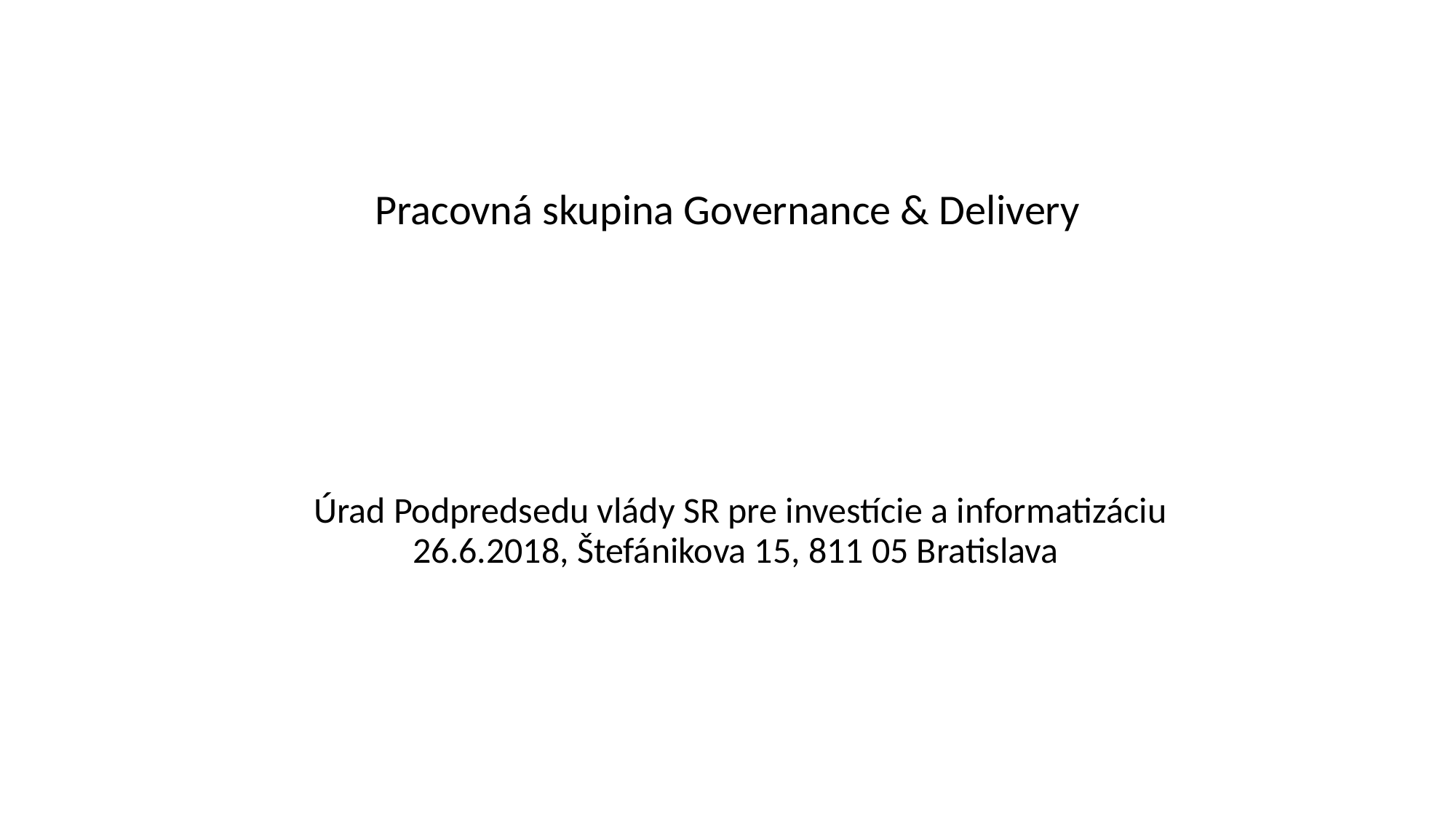

Pracovná skupina Governance & Delivery

# Úrad Podpredsedu vlády SR pre investície a informatizáciu 26.6.2018, Štefánikova 15, 811 05 Bratislava